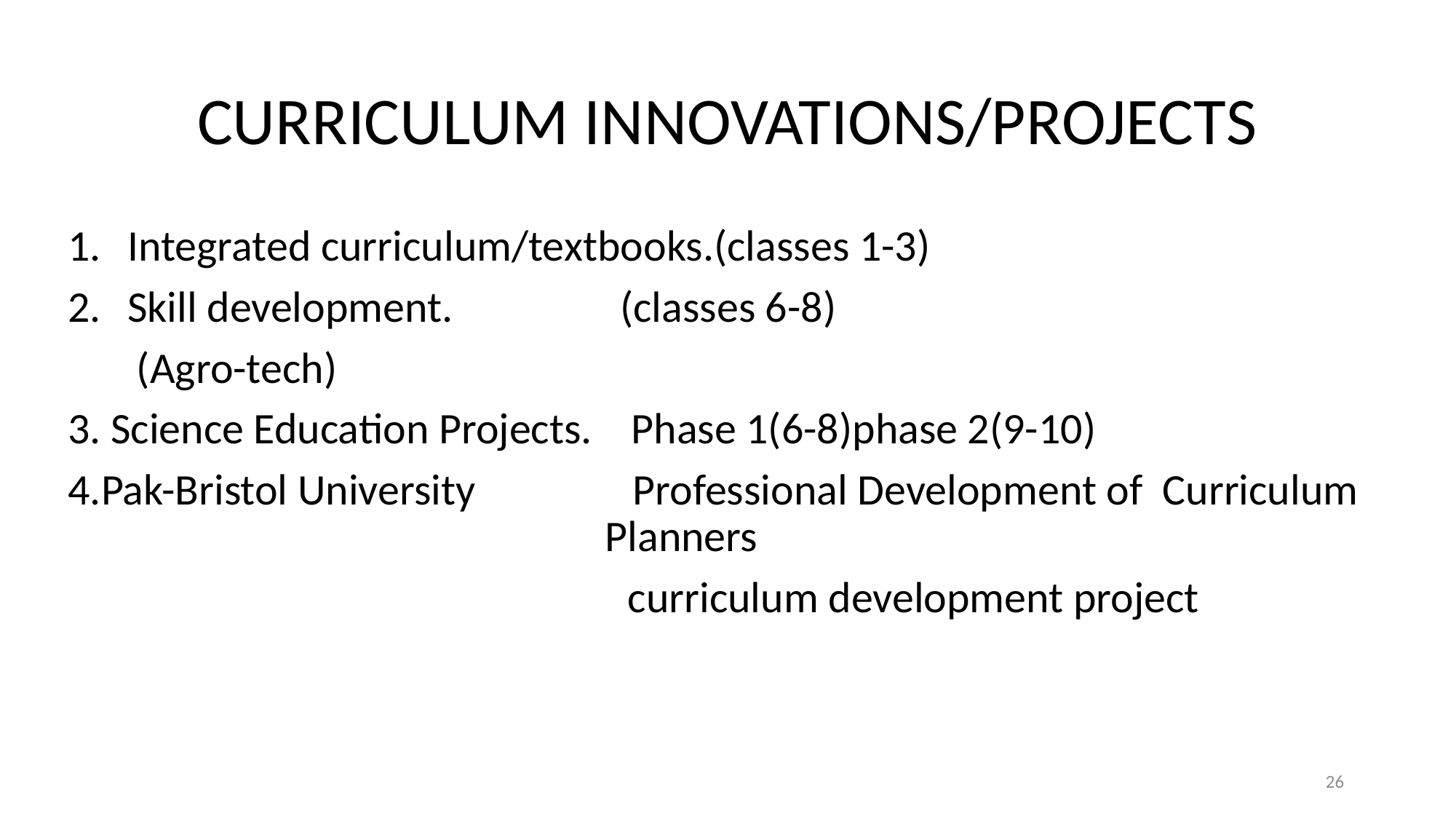

# CURRICULUM INNOVATIONS/PROJECTS
Integrated curriculum/textbooks.(classes 1-3)
Skill development.                 (classes 6-8)
       (Agro-tech)
3. Science Education Projects.    Phase 1(6-8)phase 2(9-10)
4.Pak-Bristol University                Professional Development of  Curriculum  Planners
                                                         curriculum development project

26